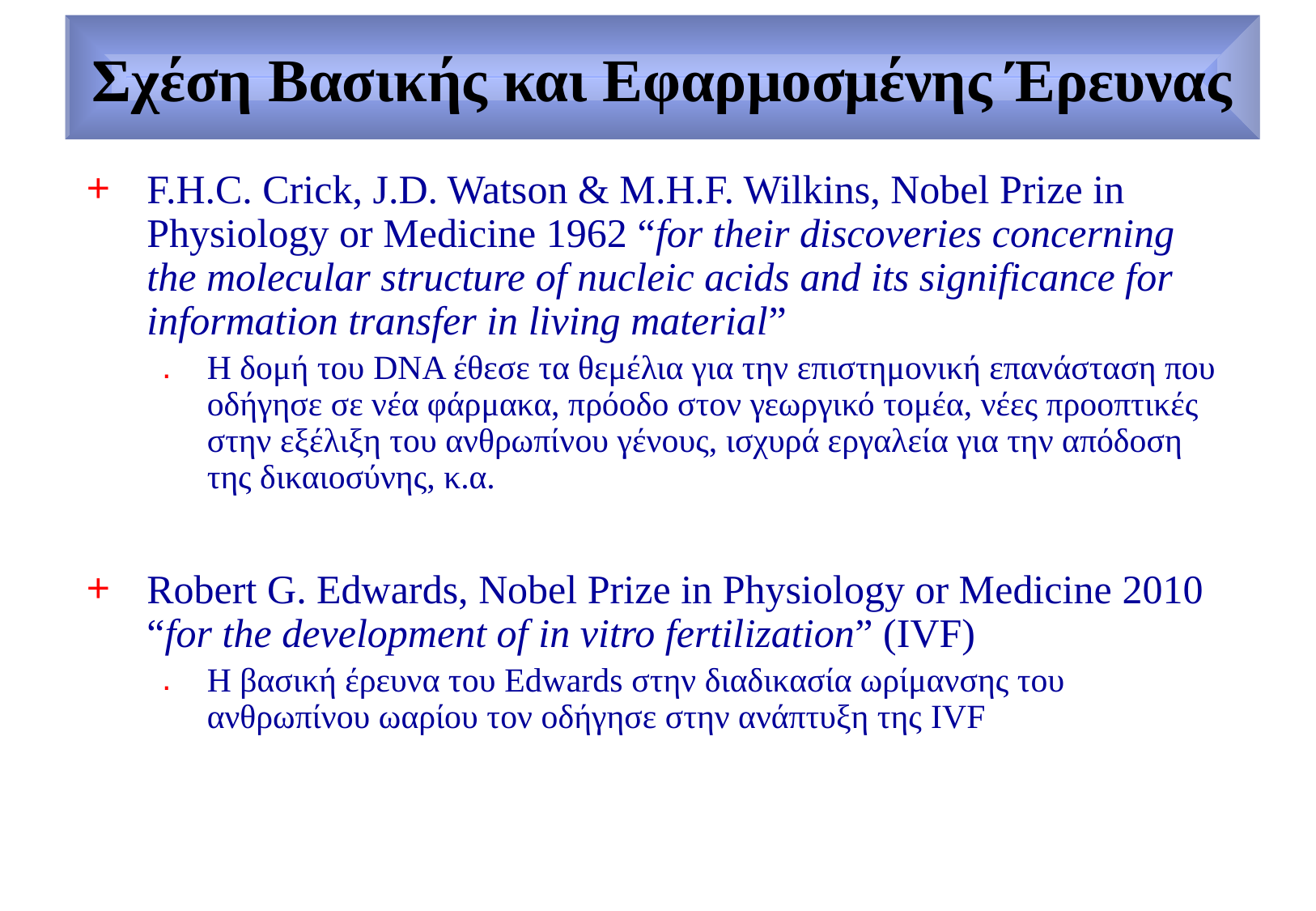

# Σχέση Βασικής και Εφαρμοσμένης Έρευνας
F.H.C. Crick, J.D. Watson & M.H.F. Wilkins, Nobel Prize in Physiology or Medicine 1962 “for their discoveries concerning the molecular structure of nucleic acids and its significance for information transfer in living material”
Η δομή του DNA έθεσε τα θεμέλια για την επιστημονική επανάσταση που οδήγησε σε νέα φάρμακα, πρόοδο στον γεωργικό τομέα, νέες προοπτικές στην εξέλιξη του ανθρωπίνου γένους, ισχυρά εργαλεία για την απόδοση της δικαιοσύνης, κ.α.

Robert G. Edwards, Nobel Prize in Physiology or Medicine 2010 “for the development of in vitro fertilization” (IVF)
Η βασική έρευνα του Edwards στην διαδικασία ωρίμανσης του ανθρωπίνου ωαρίου τον οδήγησε στην ανάπτυξη της IVF